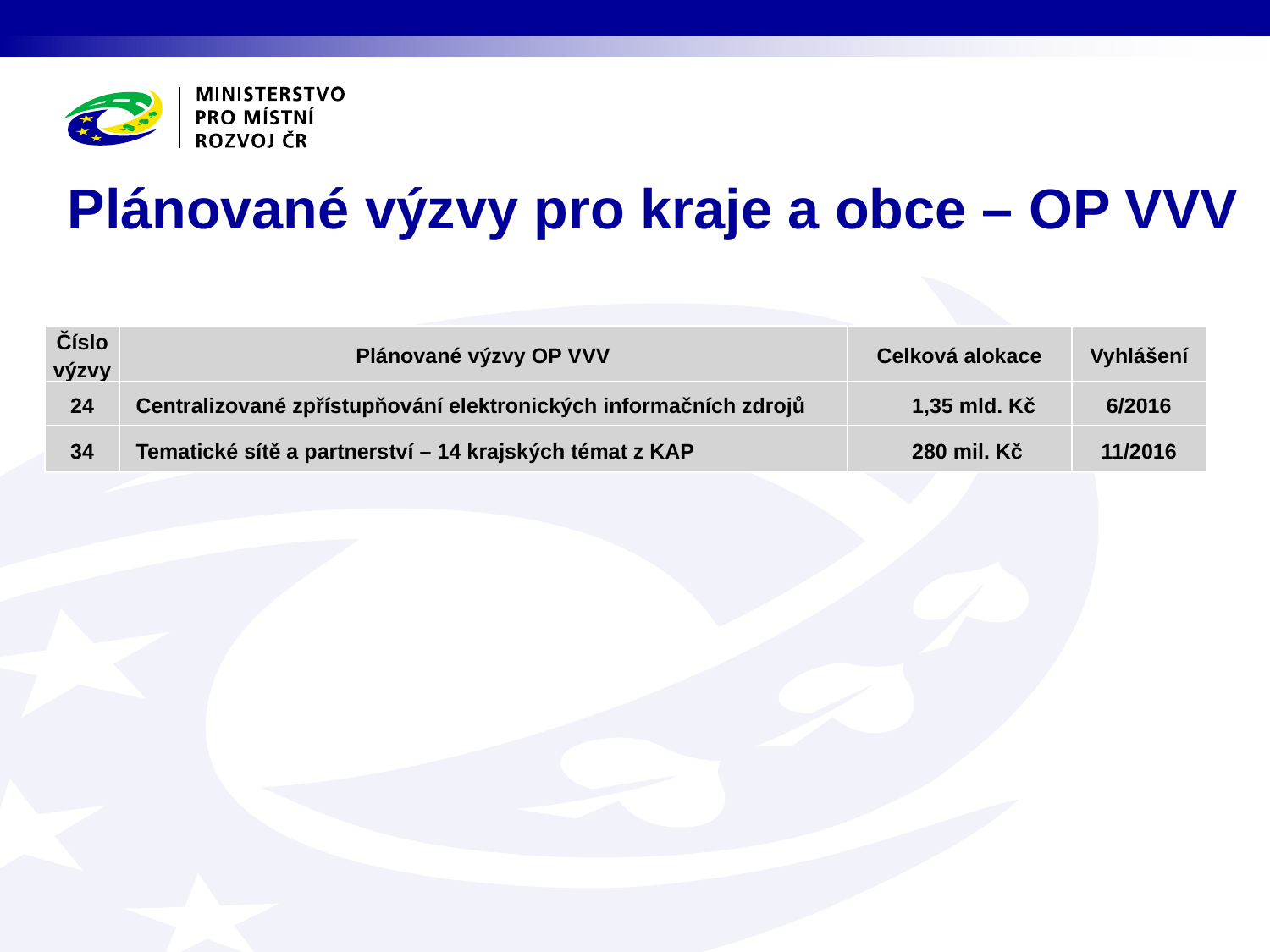

# Plánované výzvy pro kraje a obce – OP VVV
| Číslo výzvy | Plánované výzvy OP VVV | Celková alokace | Vyhlášení |
| --- | --- | --- | --- |
| 24 | Centralizované zpřístupňování elektronických informačních zdrojů | 1,35 mld. Kč | 6/2016 |
| 34 | Tematické sítě a partnerství – 14 krajských témat z KAP | 280 mil. Kč | 11/2016 |